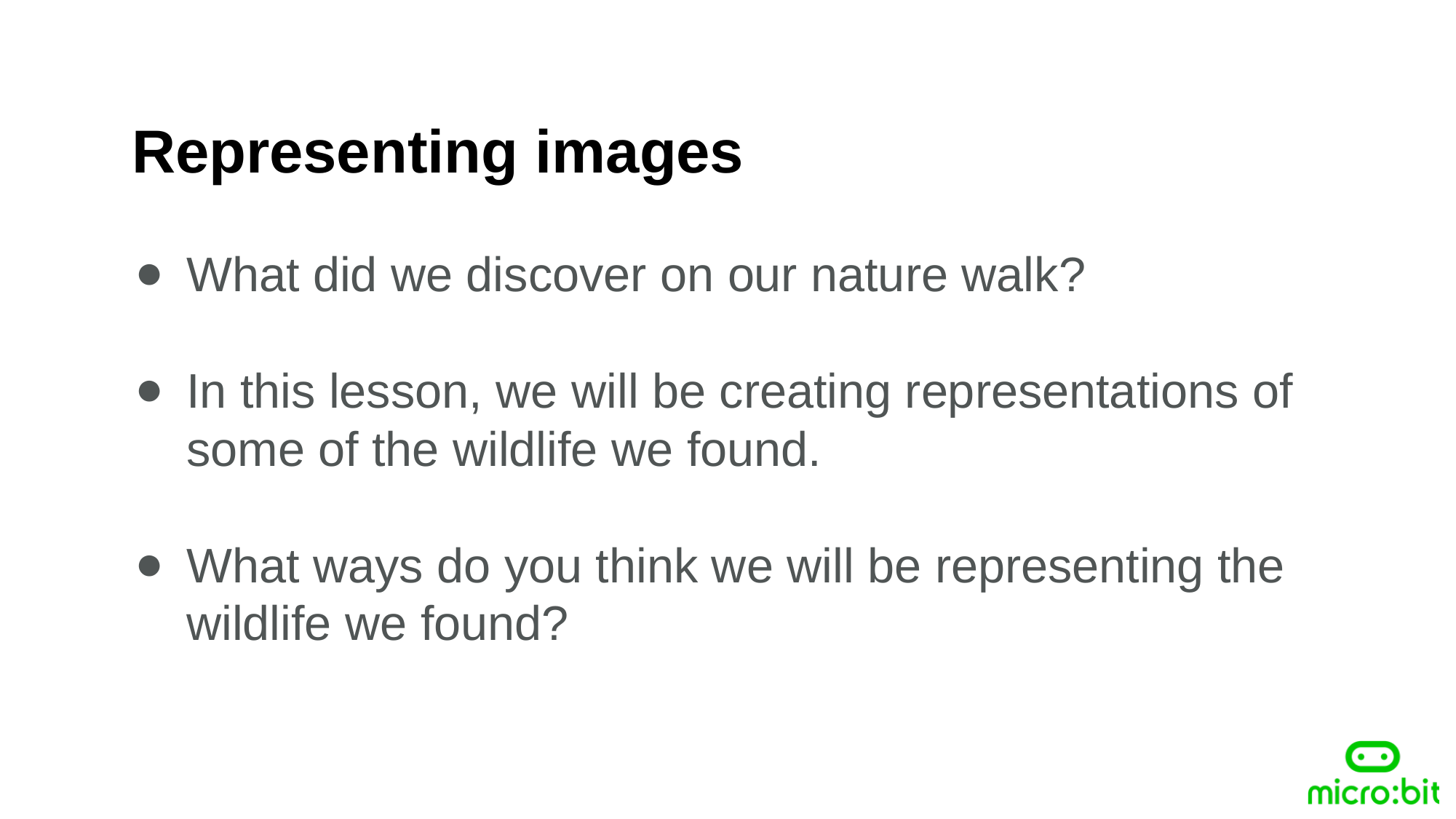

Representing images

What did we discover on our nature walk?

In this lesson, we will be creating representations of some of the wildlife we found.

What ways do you think we will be representing the wildlife we found?